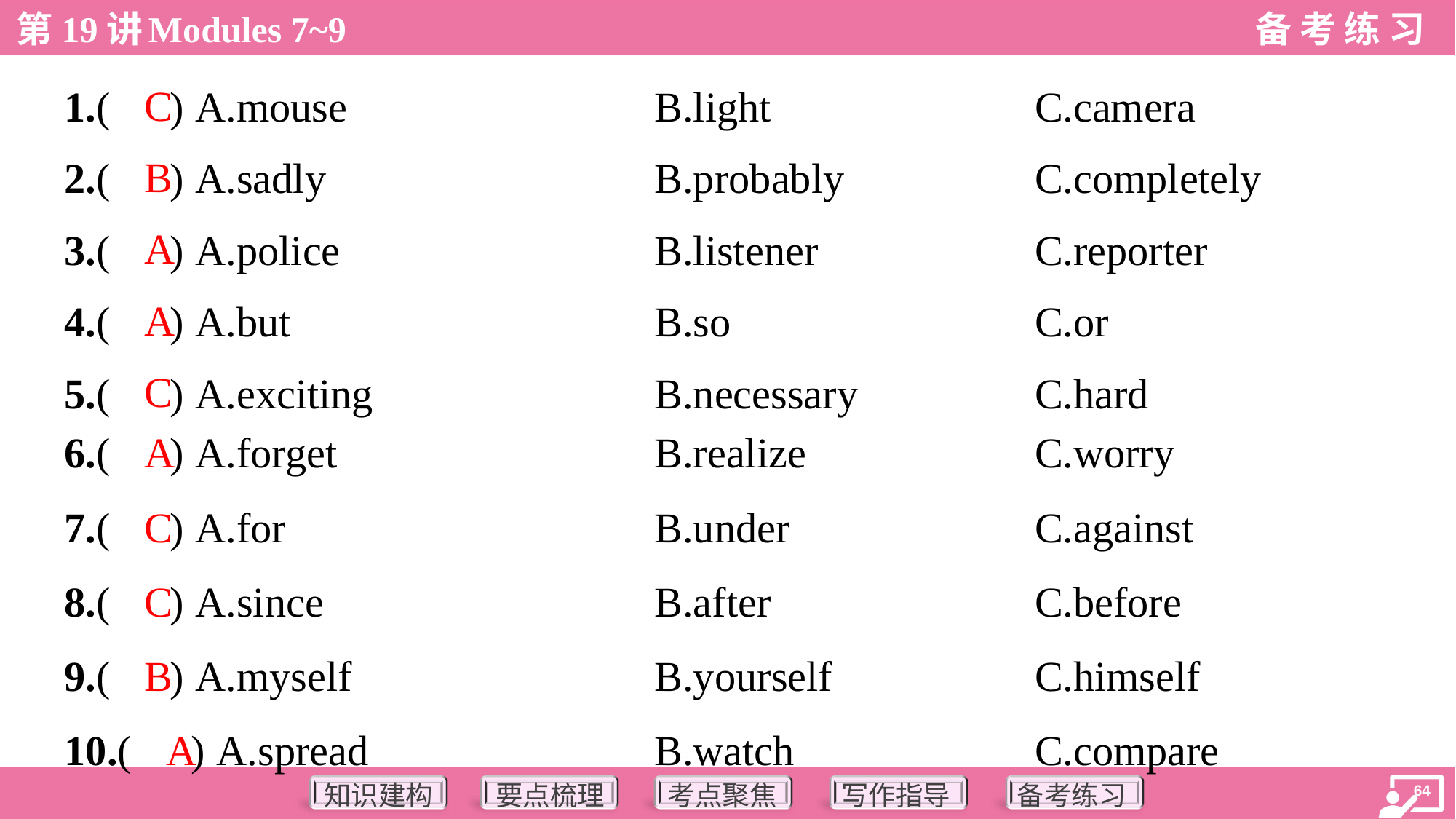

C
1.(     ) A.mouse	B.light	C.camera
B
2.(     ) A.sadly	B.probably	C.completely
A
3.(     ) A.police	B.listener	C.reporter
A
4.(     ) A.but	B.so	C.or
C
5.(     ) A.exciting	B.necessary	C.hard
A
6.(     ) A.forget	B.realize	C.worry
C
7.(     ) A.for	B.under	C.against
C
8.(     ) A.since	B.after	C.before
B
9.(     ) A.myself	B.yourself	C.himself
A
10.(     ) A.spread	B.watch	C.compare